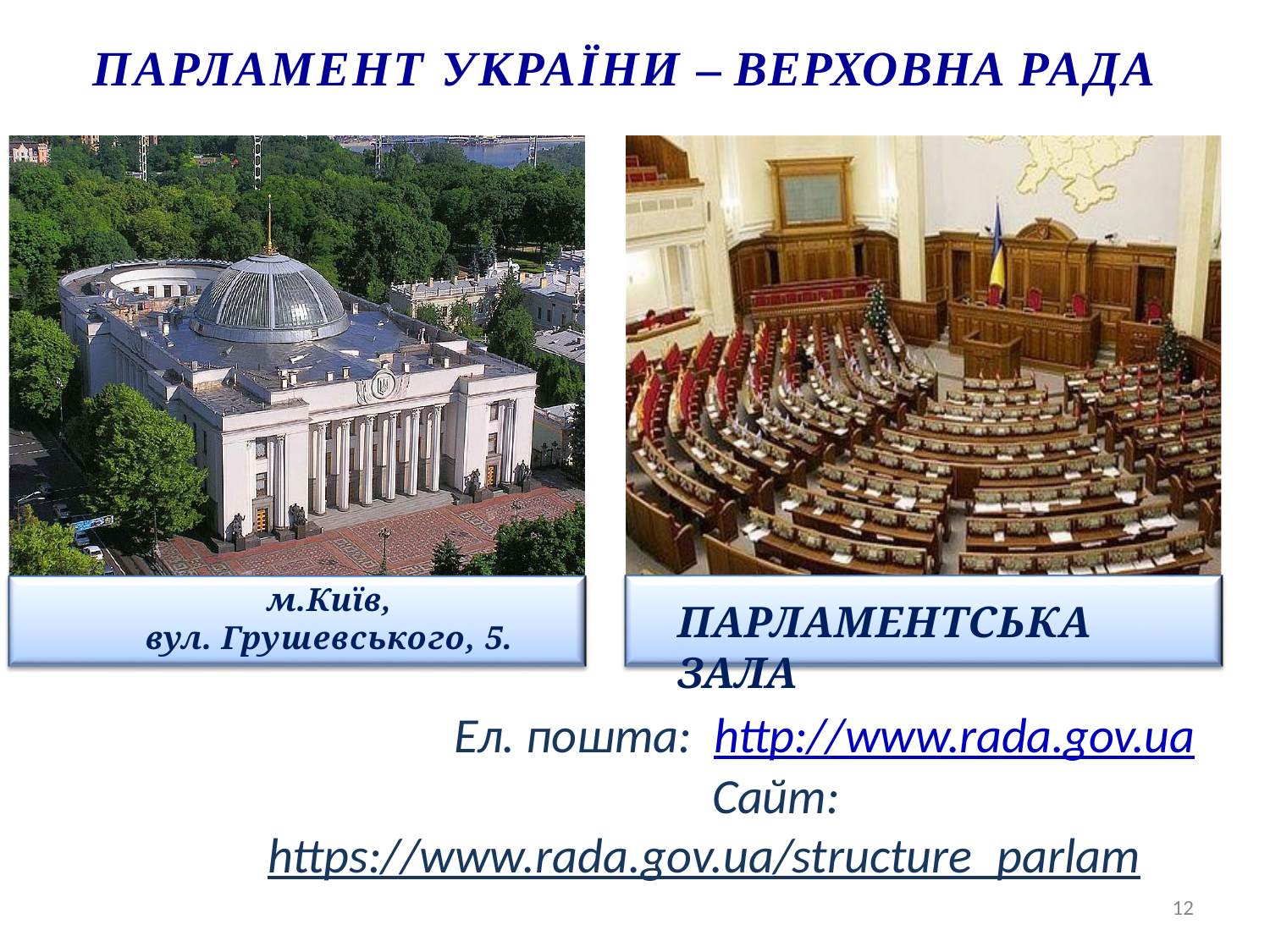

# ПАРЛАМЕНТ УКРАЇНИ – ВЕРХОВНА РАДА

м.Київ,
вул. Грушевського, 5.
ПАРЛАМЕНТСЬКА	ЗАЛА
Ел. пошта:  http://www.rada.gov.ua
Сайт: https://www.rada.gov.ua/structure_parlam
12